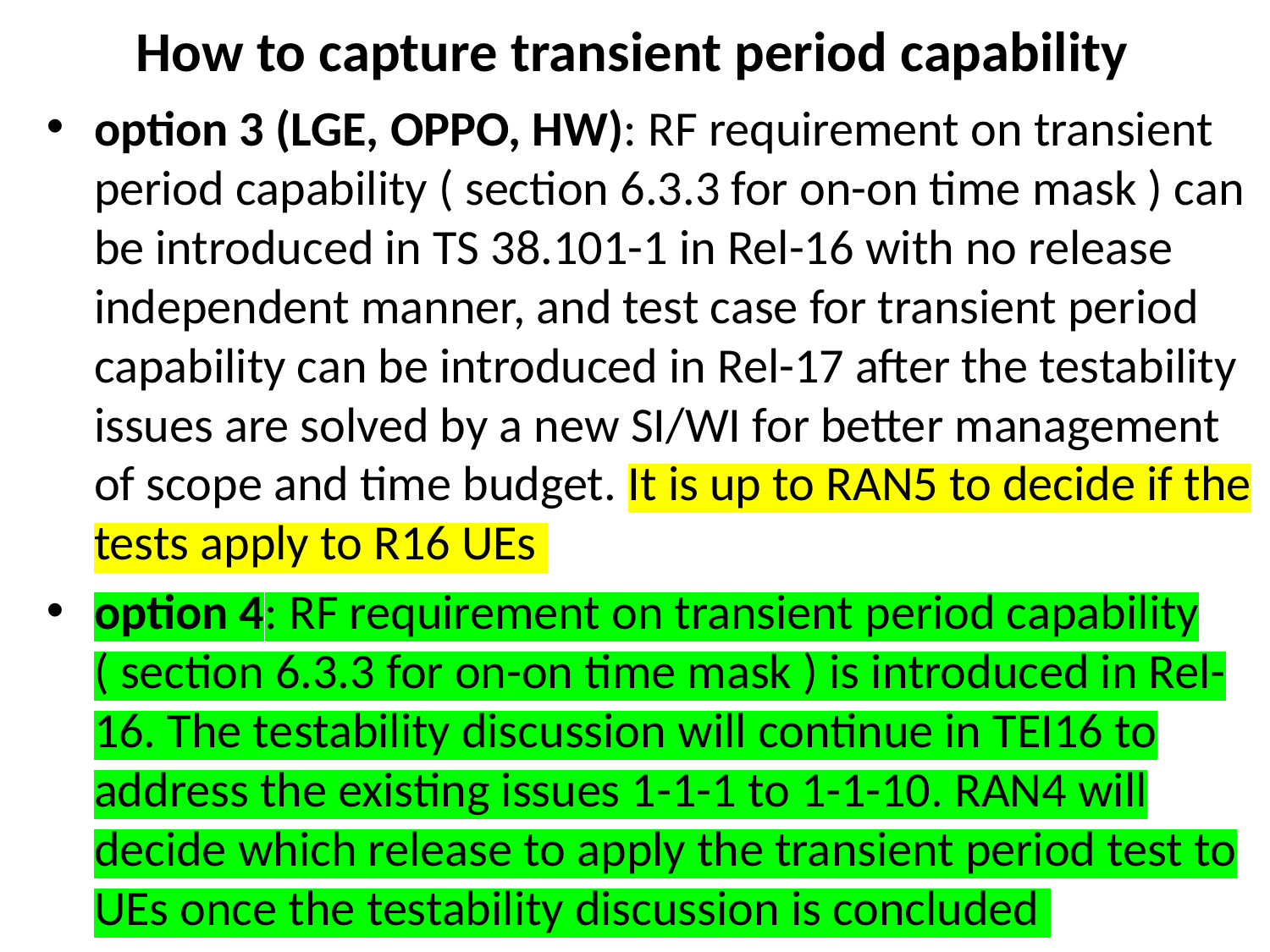

# How to capture transient period capability
option 3 (LGE, OPPO, HW): RF requirement on transient period capability ( section 6.3.3 for on-on time mask ) can be introduced in TS 38.101-1 in Rel-16 with no release independent manner, and test case for transient period capability can be introduced in Rel-17 after the testability issues are solved by a new SI/WI for better management of scope and time budget. It is up to RAN5 to decide if the tests apply to R16 UEs
option 4: RF requirement on transient period capability ( section 6.3.3 for on-on time mask ) is introduced in Rel-16. The testability discussion will continue in TEI16 to address the existing issues 1-1-1 to 1-1-10. RAN4 will decide which release to apply the transient period test to UEs once the testability discussion is concluded